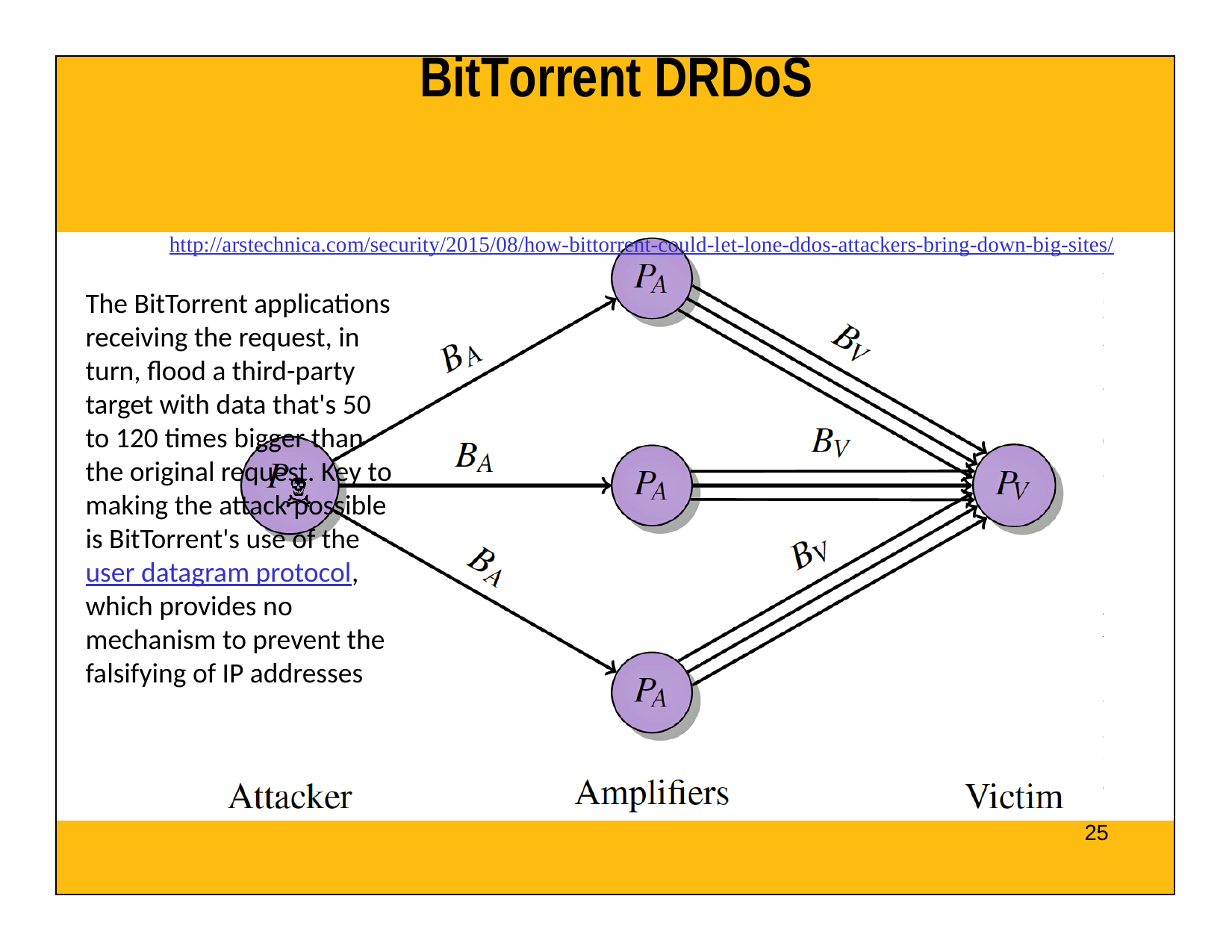

| BitTorrent DRDoS |
| --- |
| http://arstechnica.com/security/2015/08/how-bittorrent-could-let-lone-ddos-attackers-bring-down-big-sites/ |
| 25 |

The BitTorrent applications receiving the request, in turn, flood a third-party target with data that's 50 to 120 times bigger than the original request. Key to making the attack possible is BitTorrent's use of the user datagram protocol, which provides no mechanism to prevent the falsifying of IP addresses